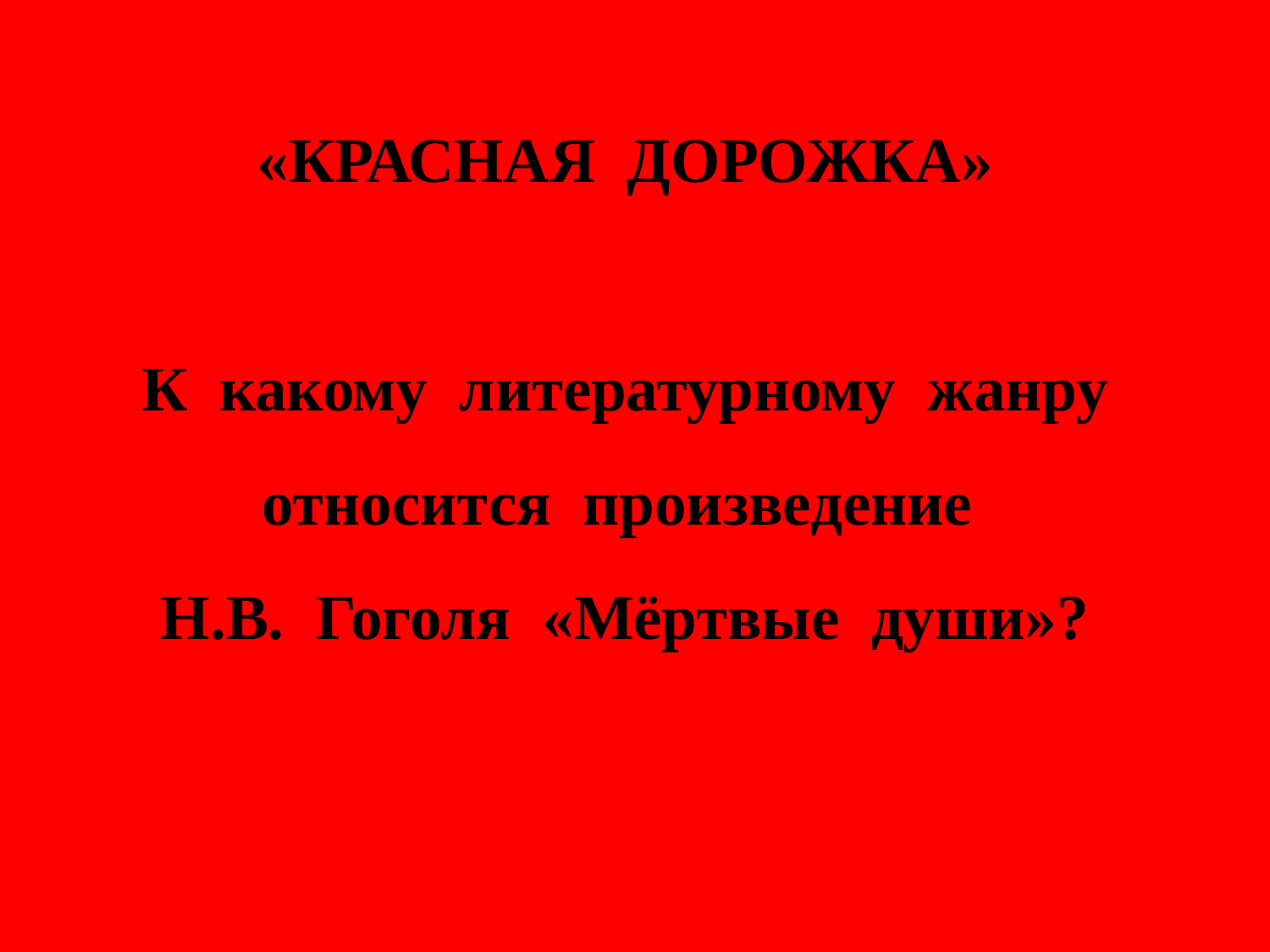

«КРАСНАЯ  ДОРОЖКА»
К  какому  литературному  жанру относится  произведение
Н.В.  Гоголя  «Мёртвые  души»?